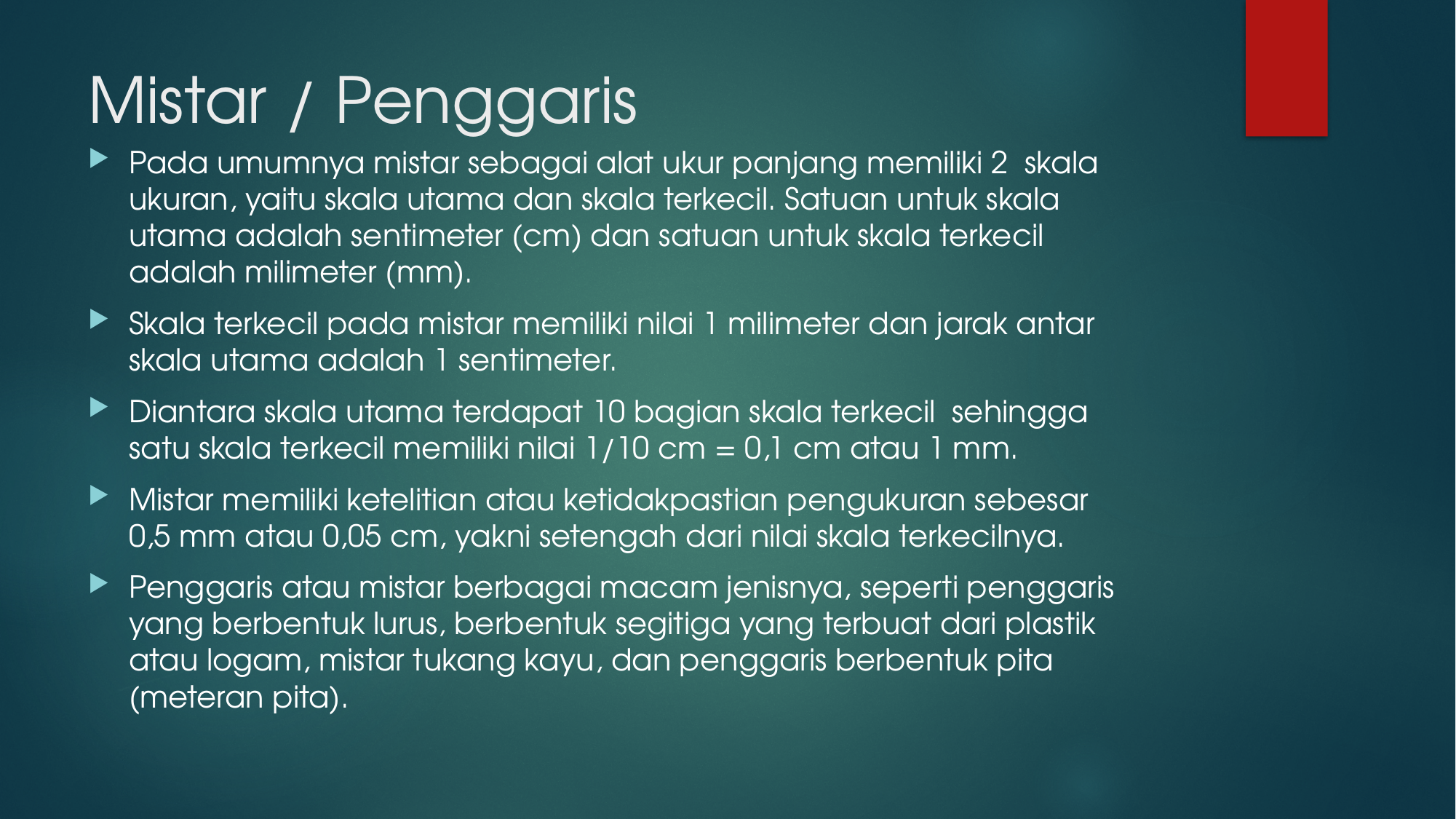

# Mistar / Penggaris
Pada umumnya mistar sebagai alat ukur panjang memiliki 2  skala ukuran, yaitu skala utama dan skala terkecil. Satuan untuk skala utama adalah sentimeter (cm) dan satuan untuk skala terkecil adalah milimeter (mm).
Skala terkecil pada mistar memiliki nilai 1 milimeter dan jarak antar skala utama adalah 1 sentimeter.
Diantara skala utama terdapat 10 bagian skala terkecil  sehingga satu skala terkecil memiliki nilai 1/10 cm = 0,1 cm atau 1 mm.
Mistar memiliki ketelitian atau ketidakpastian pengukuran sebesar 0,5 mm atau 0,05 cm, yakni setengah dari nilai skala terkecilnya.
Penggaris atau mistar berbagai macam jenisnya, seperti penggaris yang berbentuk lurus, berbentuk segitiga yang terbuat dari plastik atau logam, mistar tukang kayu, dan penggaris berbentuk pita (meteran pita).